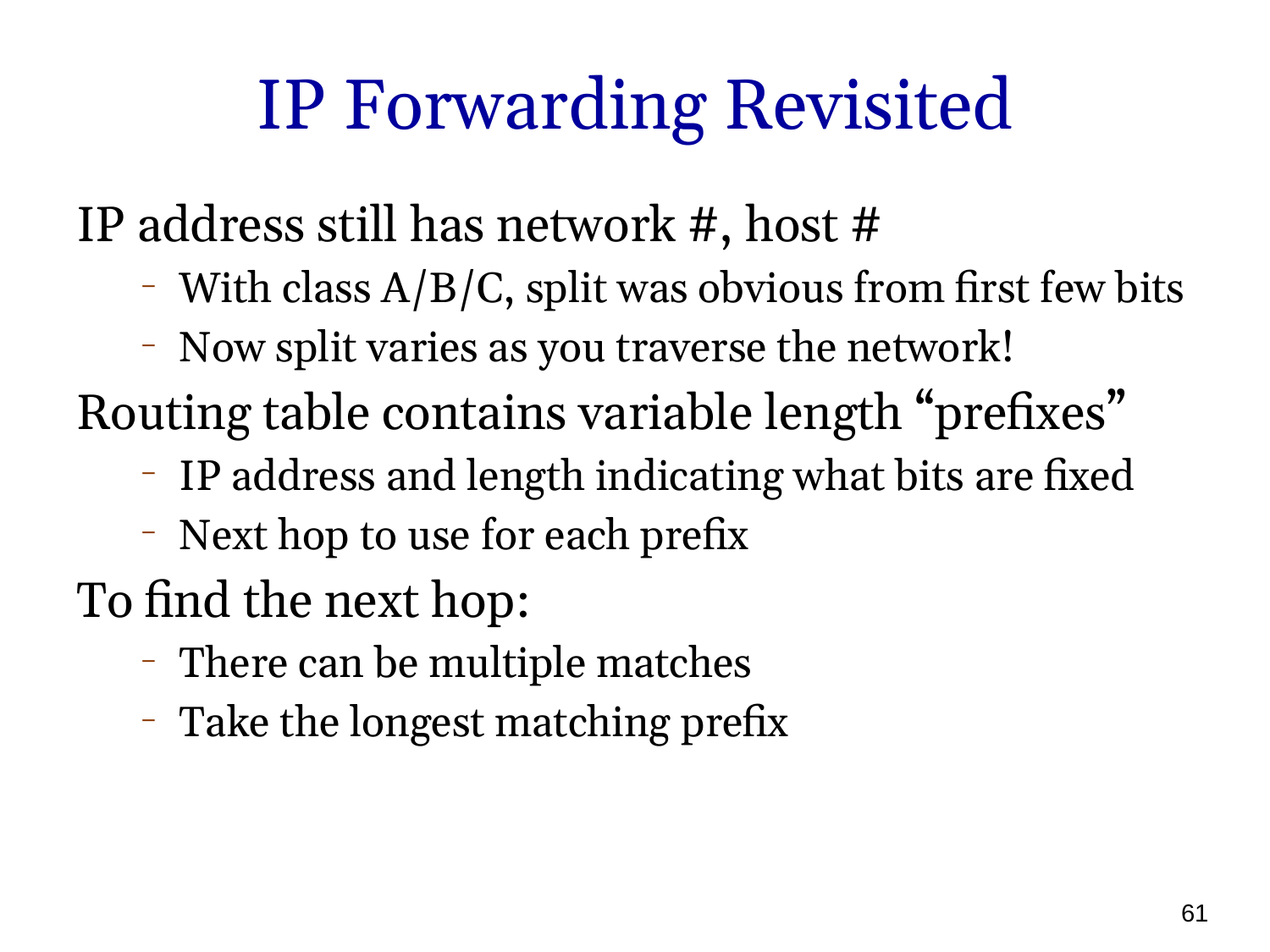

# IP Forwarding Revisited
IP address still has network #, host #
With class A/B/C, split was obvious from first few bits
Now split varies as you traverse the network!
Routing table contains variable length “prefixes”
IP address and length indicating what bits are fixed
Next hop to use for each prefix
To find the next hop:
There can be multiple matches
Take the longest matching prefix
61